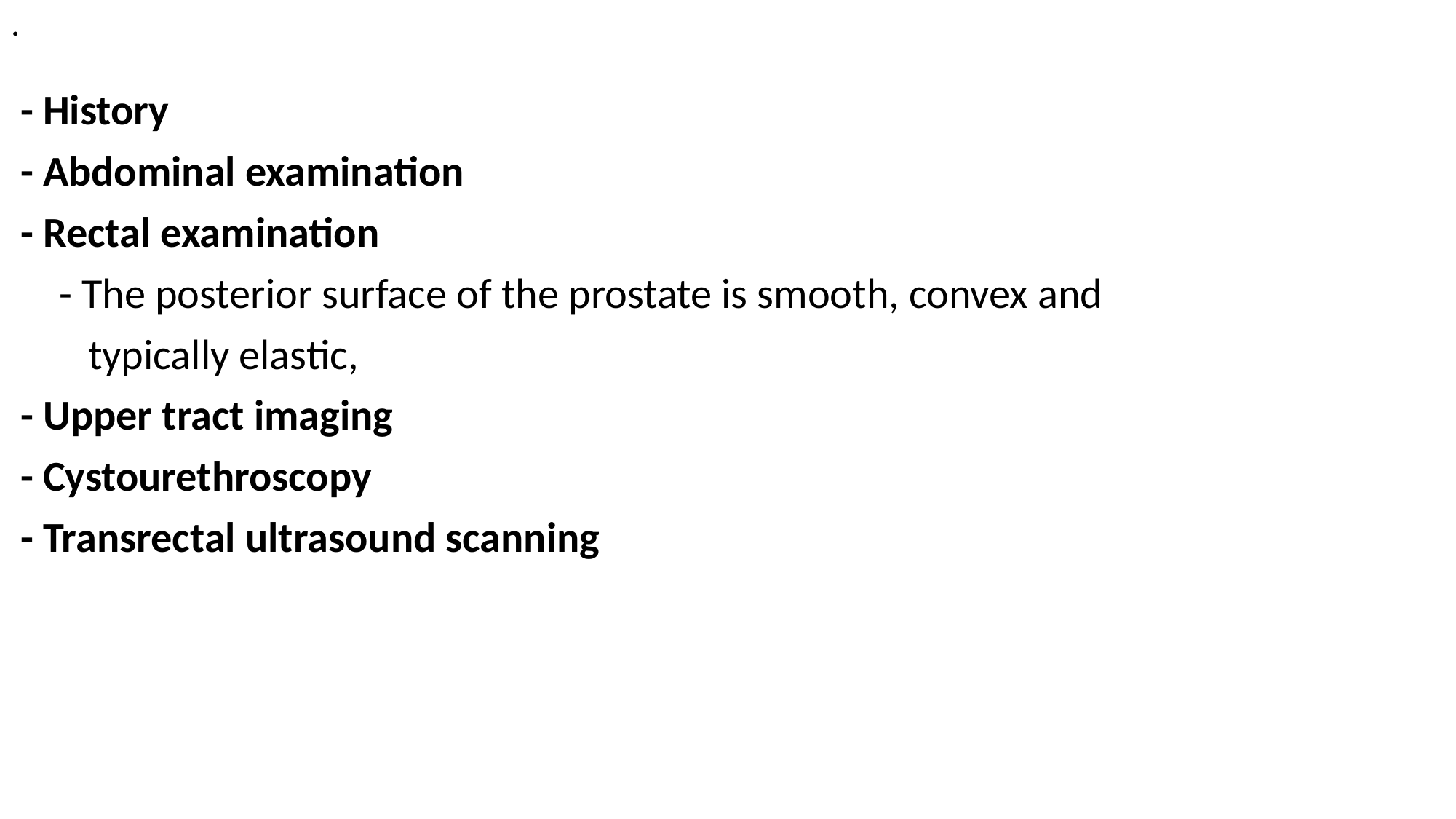

# .
 - History
 - Abdominal examination
 - Rectal examination
     - The posterior surface of the prostate is smooth, convex and
        typically elastic,
 - Upper tract imaging
 - Cystourethroscopy
 - Transrectal ultrasound scanning